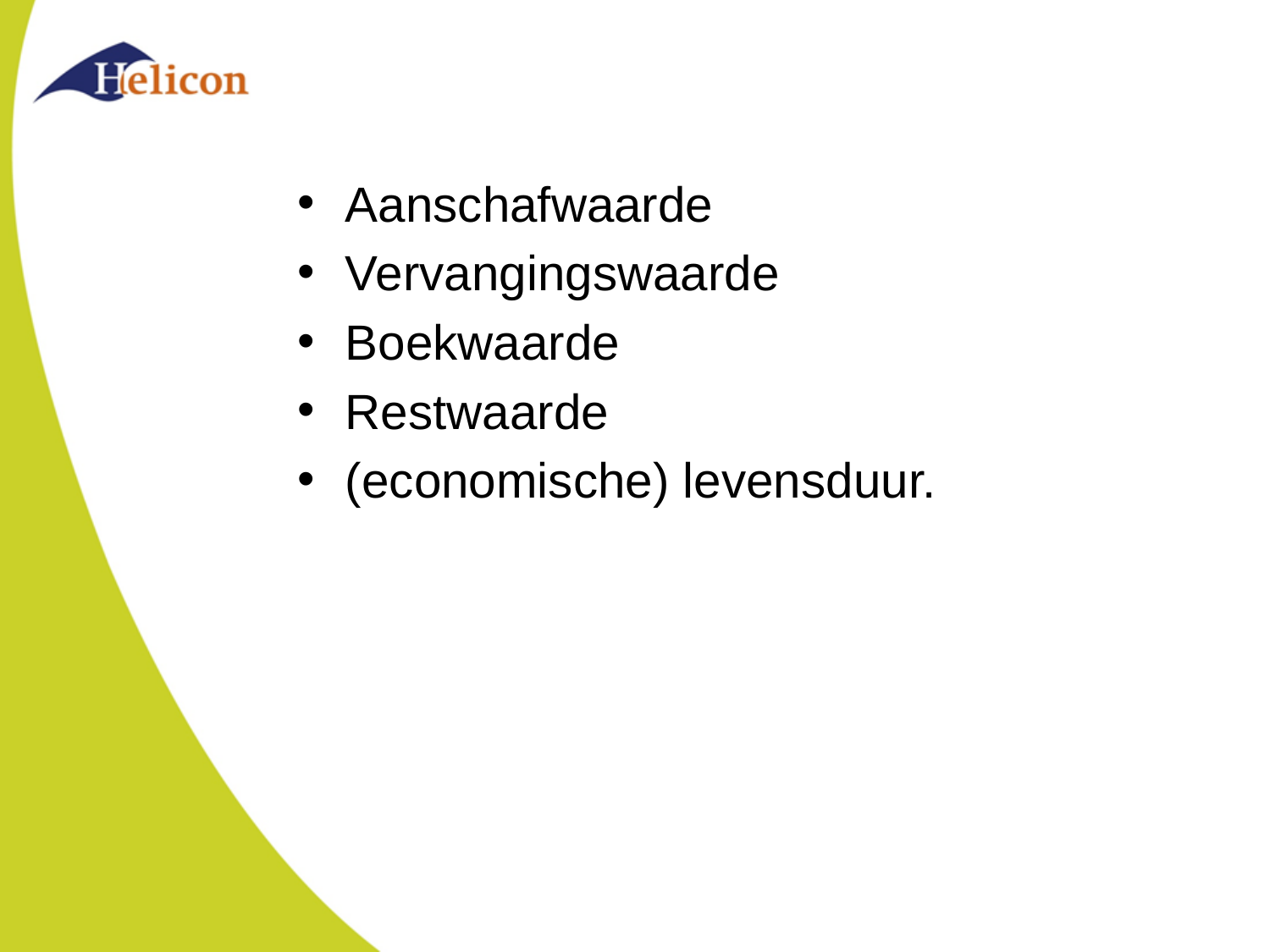

#
Aanschafwaarde
Vervangingswaarde
Boekwaarde
Restwaarde
(economische) levensduur.